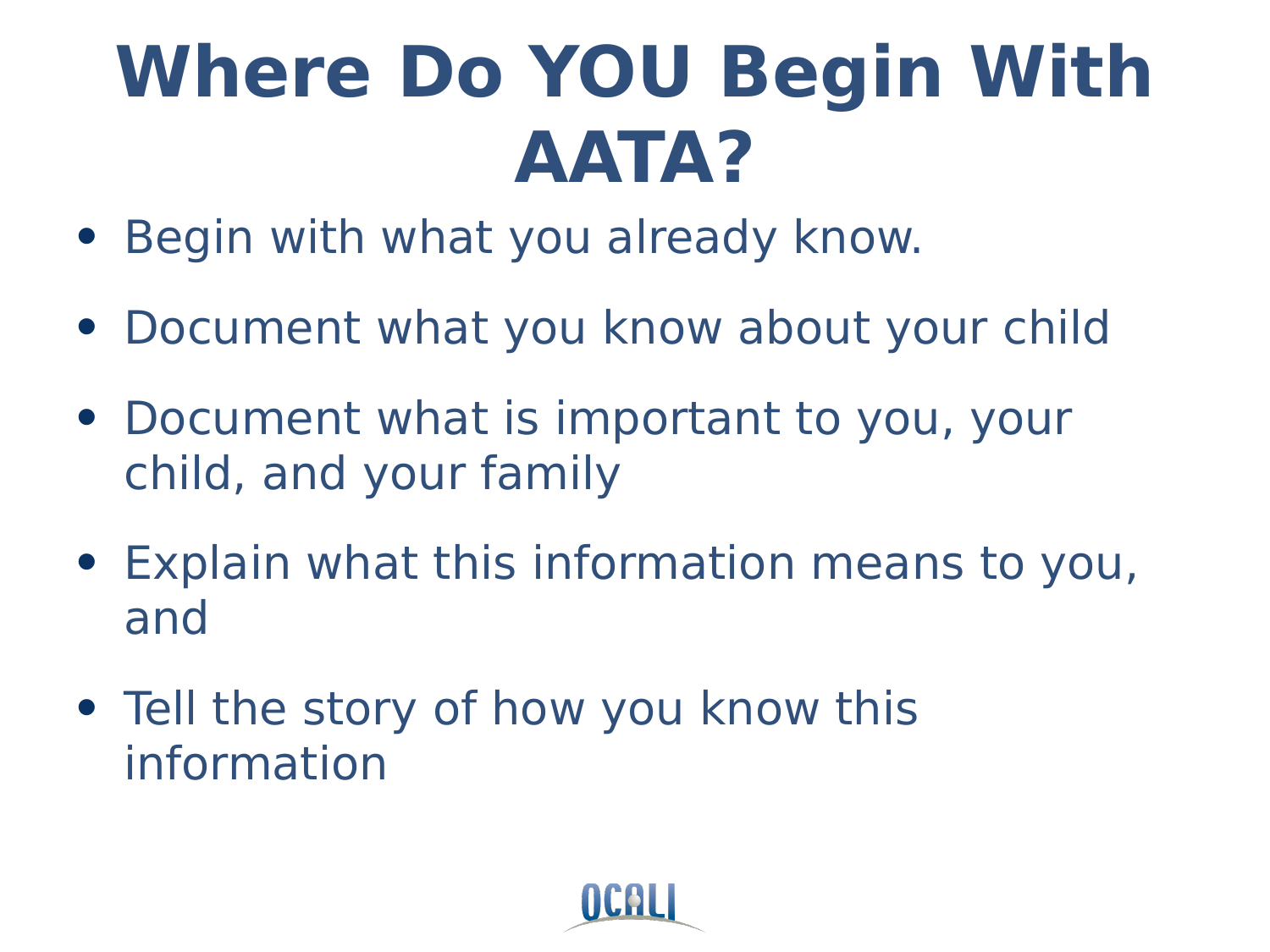

# Where Do YOU Begin With AATA?
Begin with what you already know.
Document what you know about your child
Document what is important to you, your child, and your family
Explain what this information means to you, and
Tell the story of how you know this information